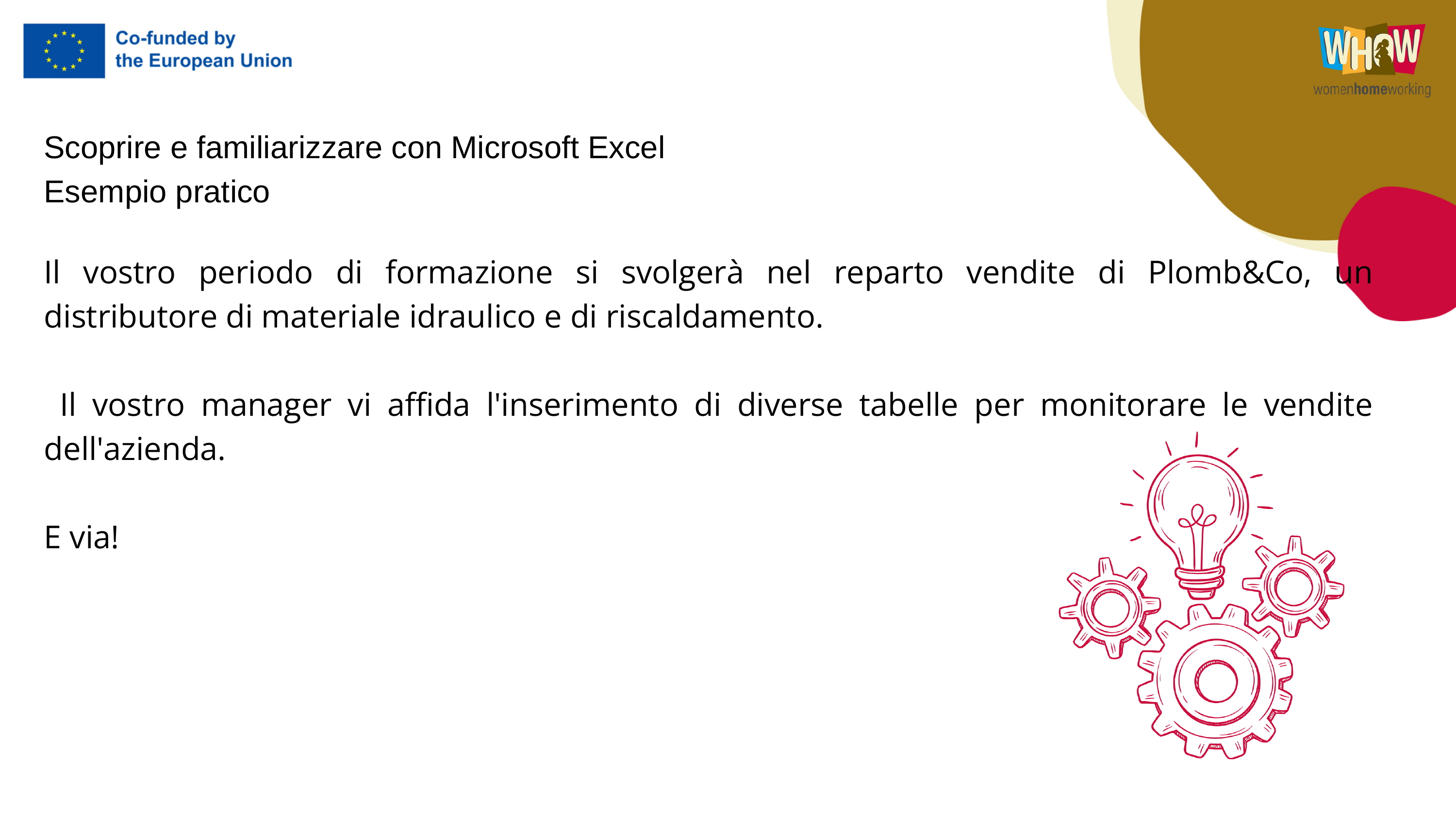

Scoprire e familiarizzare con Microsoft Excel
Esempio pratico
Il vostro periodo di formazione si svolgerà nel reparto vendite di Plomb&Co, un distributore di materiale idraulico e di riscaldamento.

 Il vostro manager vi affida l'inserimento di diverse tabelle per monitorare le vendite dell'azienda.

E via!